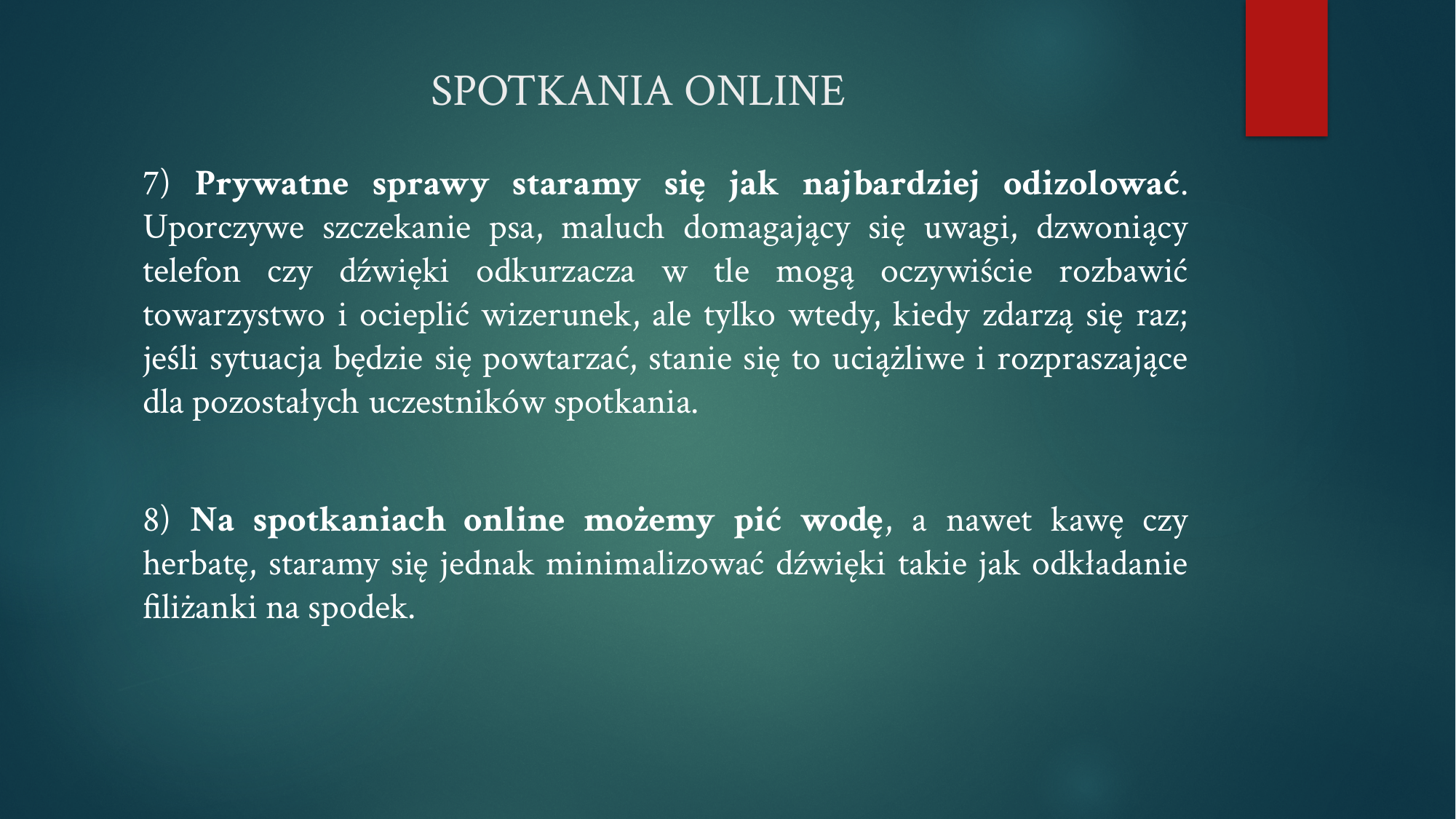

# SPOTKANIA ONLINE
7) Prywatne sprawy staramy się jak najbardziej odizolować. Uporczywe szczekanie psa, maluch domagający się uwagi, dzwoniący telefon czy dźwięki odkurzacza w tle mogą oczywiście rozbawić towarzystwo i ocieplić wizerunek, ale tylko wtedy, kiedy zdarzą się raz; jeśli sytuacja będzie się powtarzać, stanie się to uciążliwe i rozpraszające dla pozostałych uczestników spotkania.

8) Na spotkaniach online możemy pić wodę, a nawet kawę czy herbatę, staramy się jednak minimalizować dźwięki takie jak odkładanie filiżanki na spodek.